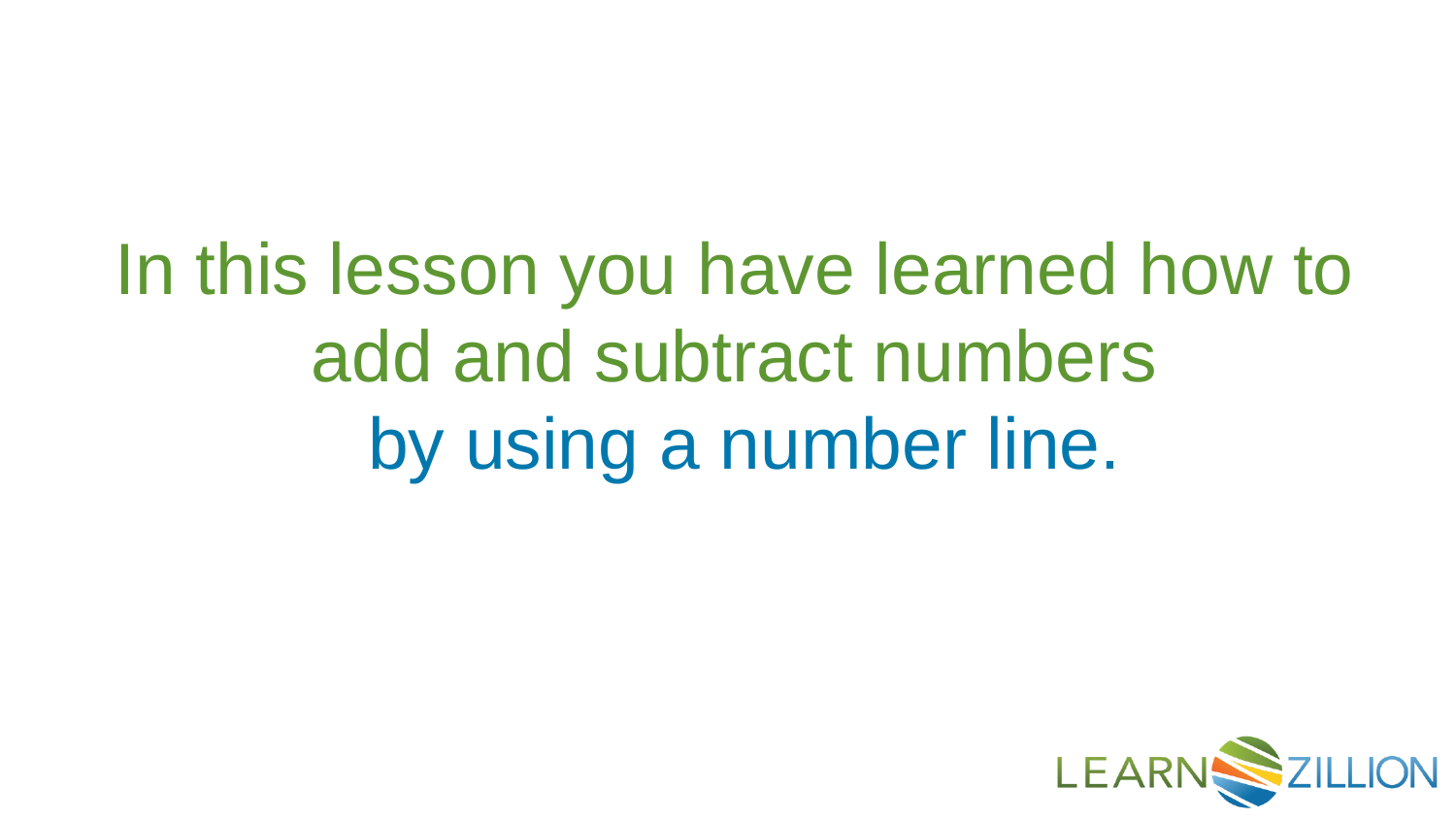

In this lesson you have learned how to add and subtract numbers
 by using a number line.